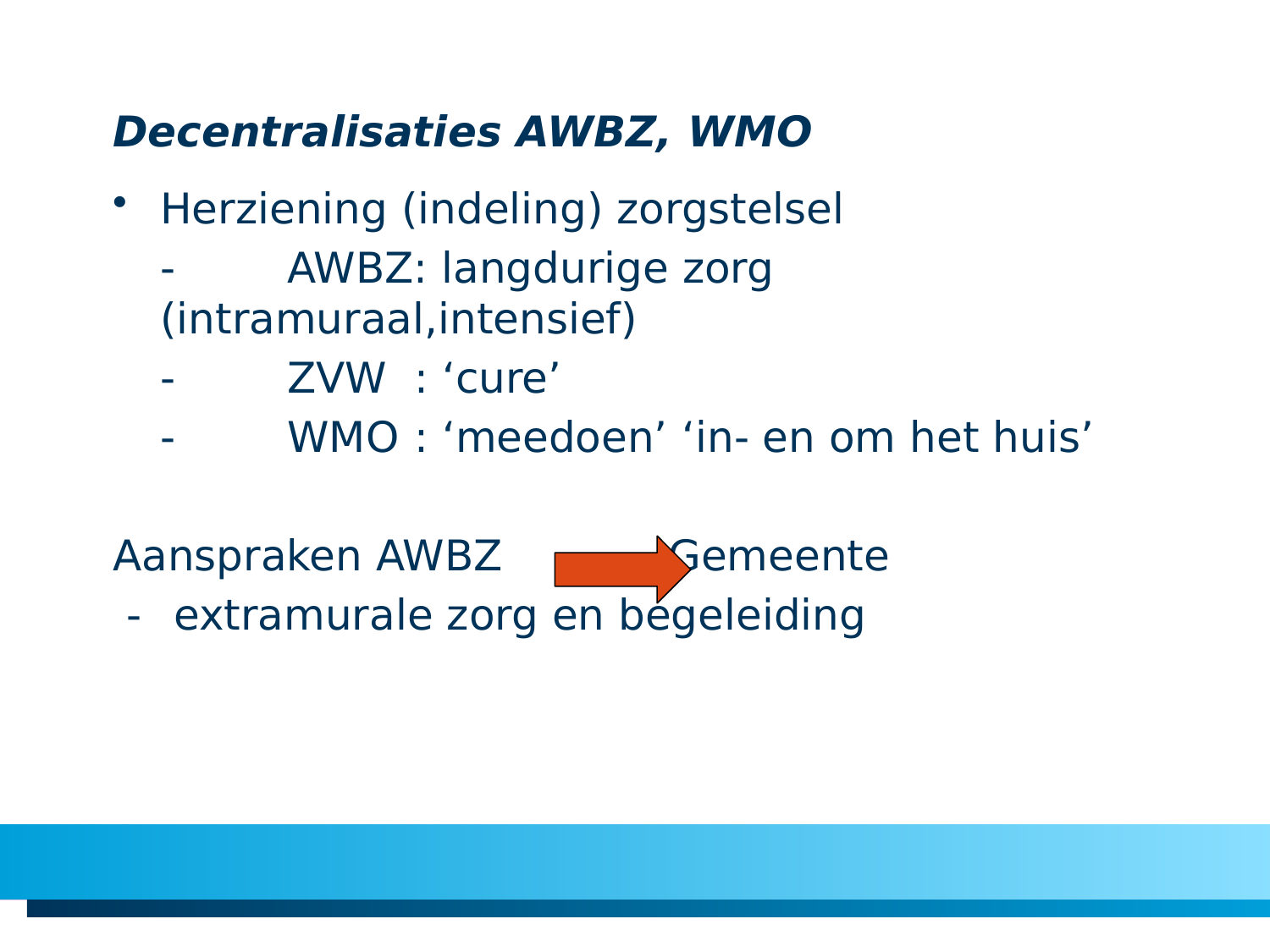

# Decentralisaties AWBZ, WMO
Herziening (indeling) zorgstelsel
	-	AWBZ: langdurige zorg 	(intramuraal,intensief)
	-	ZVW	: ‘cure’
	-	WMO	: ‘meedoen’	 ‘in- en om het huis’

Aanspraken AWBZ  		Gemeente
 -	 extramurale zorg en begeleiding